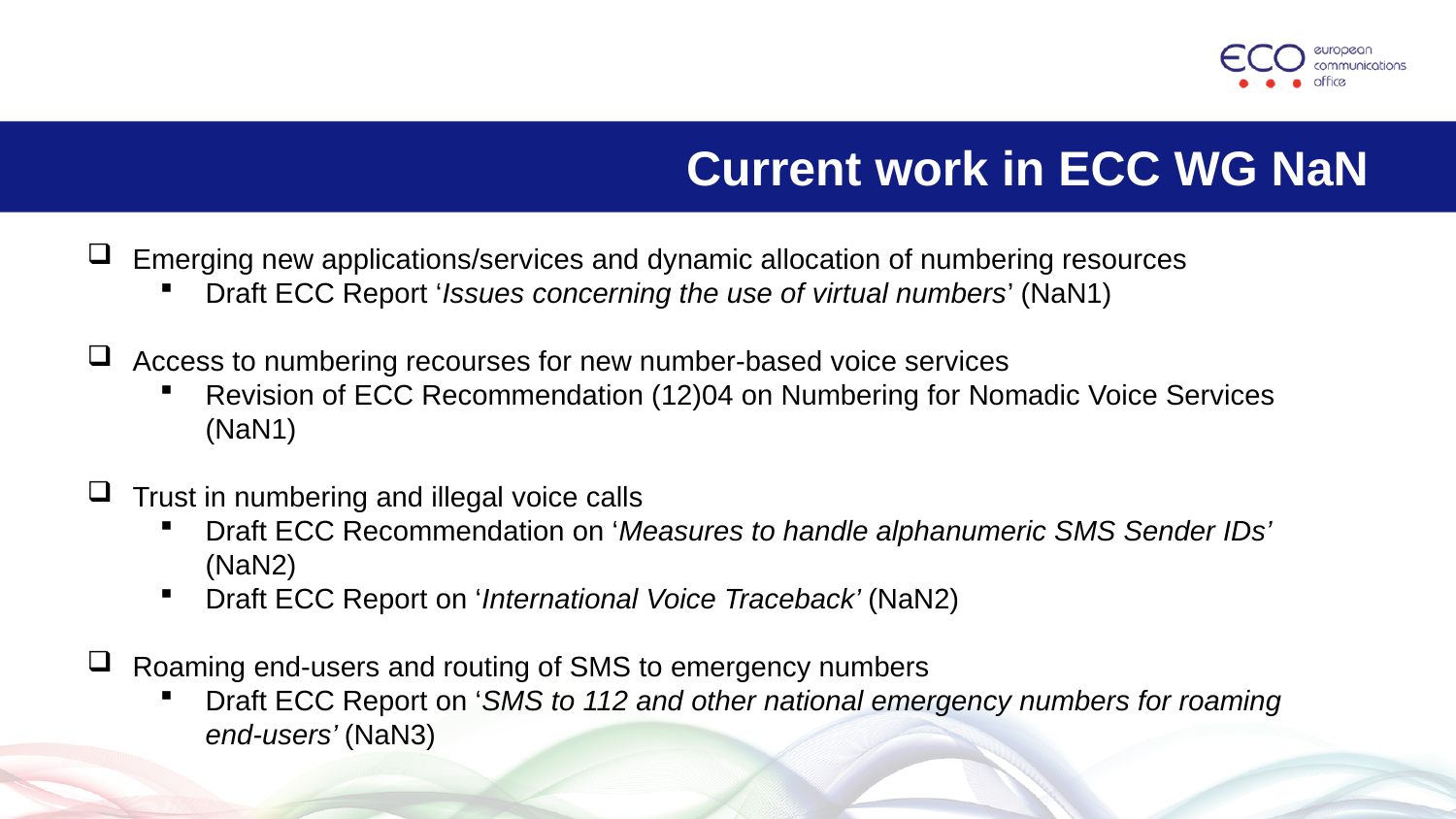

# Current work in ECC WG NaN
Emerging new applications/services and dynamic allocation of numbering resources
Draft ECC Report ‘Issues concerning the use of virtual numbers’ (NaN1)

Access to numbering recourses for new number-based voice services
Revision of ECC Recommendation (12)04 on Numbering for Nomadic Voice Services (NaN1)

Trust in numbering and illegal voice calls
Draft ECC Recommendation on ‘Measures to handle alphanumeric SMS Sender IDs’ (NaN2)
Draft ECC Report on ‘International Voice Traceback’ (NaN2)

Roaming end-users and routing of SMS to emergency numbers
Draft ECC Report on ‘SMS to 112 and other national emergency numbers for roaming end-users’ (NaN3)